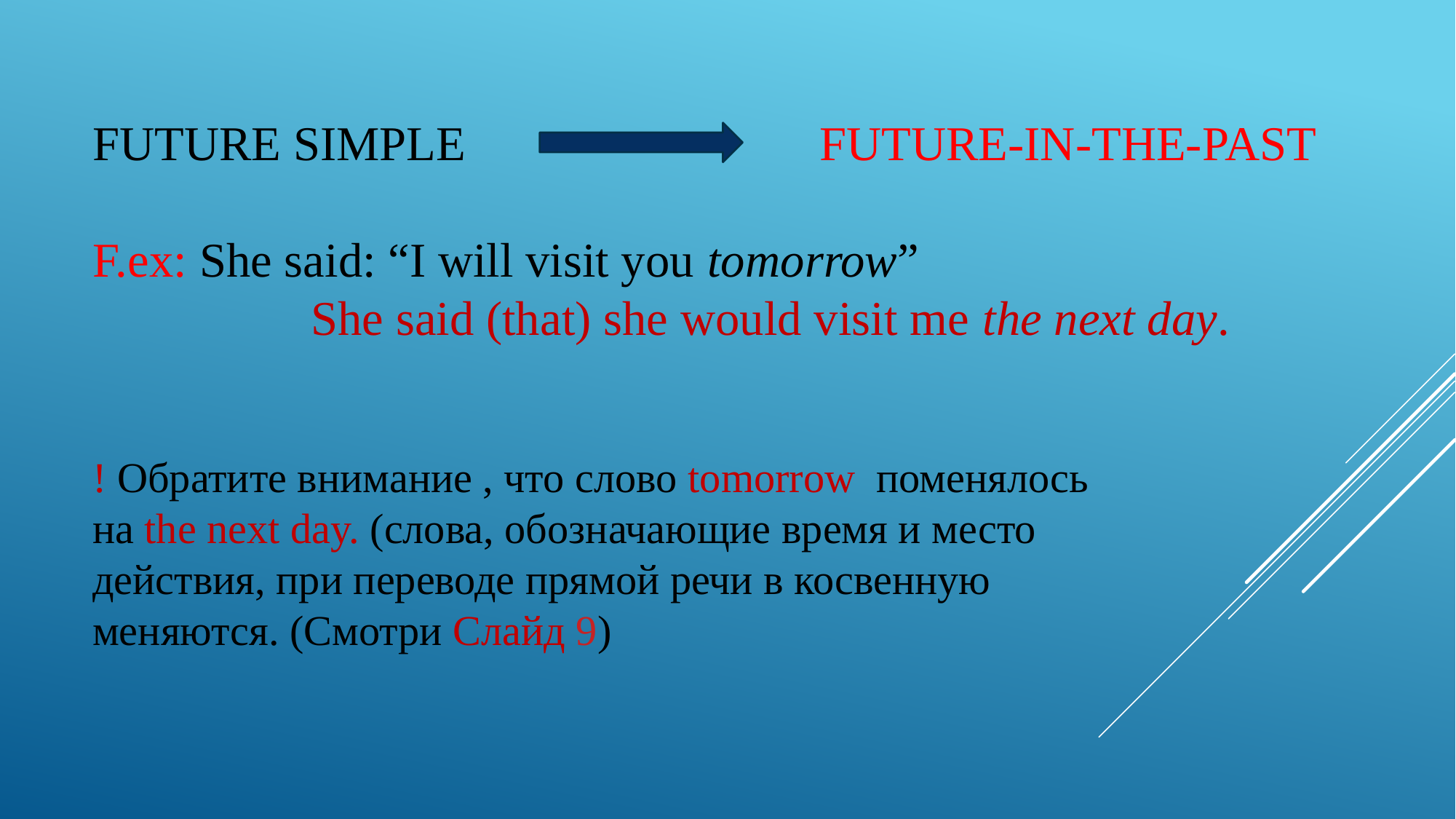

# Future simple                             future-in-the-past F.ex: She said: “I will visit you tomorrow” She said (that) she would visit me the next day.

! Обратите внимание , что слово tomorrow  поменялось на the next day. (слова, обозначающие время и место действия, при переводе прямой речи в косвенную меняются. (Смотри Слайд 9)